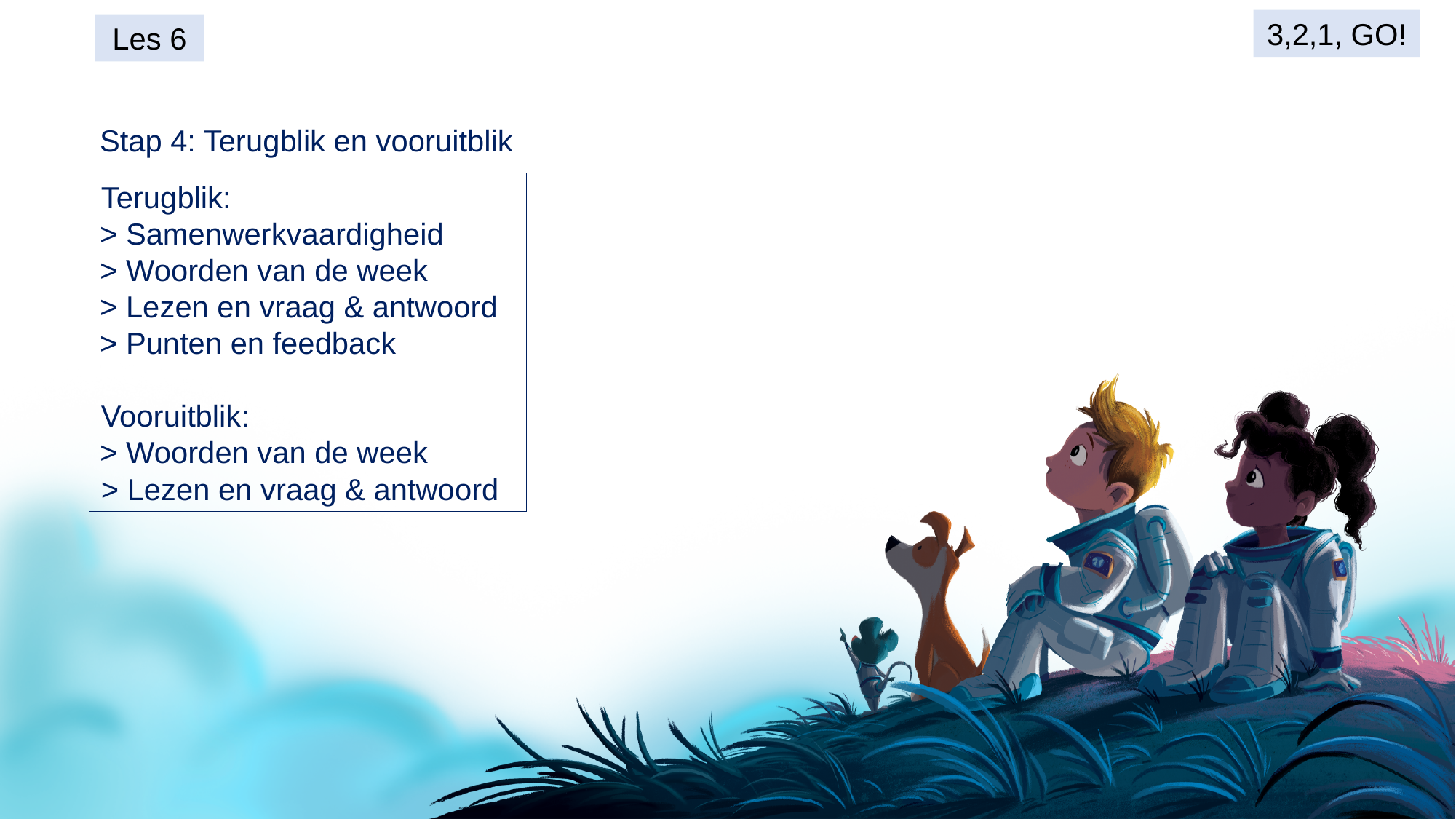

3,2,1, GO!
Les 6

Stap 4: Terugblik en vooruitblik
Terugblik:
> Samenwerkvaardigheid
> Woorden van de week
> Lezen en vraag & antwoord
> Punten en feedback

Vooruitblik:
> Woorden van de week
> Lezen en vraag & antwoord